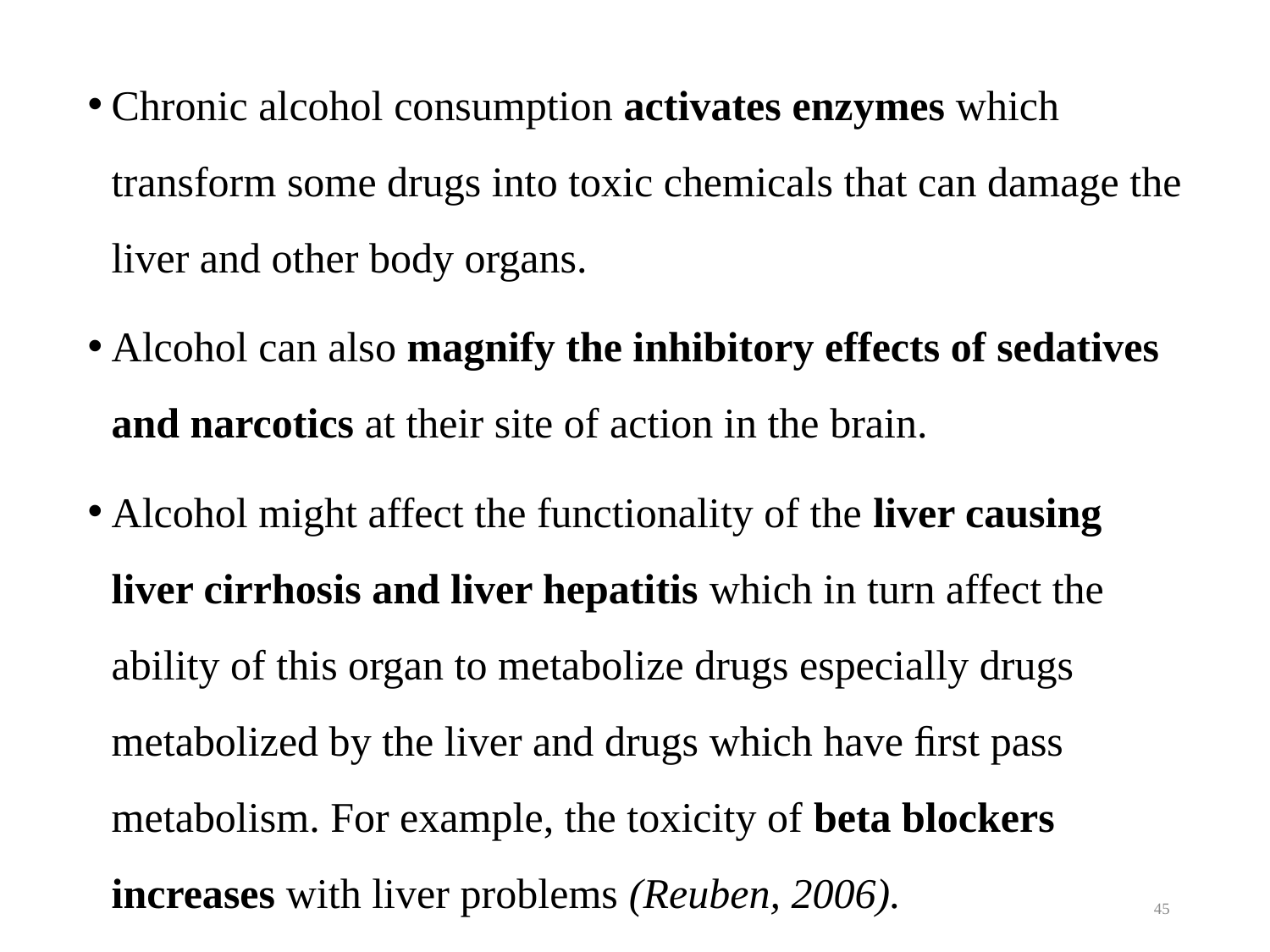

Chronic alcohol consumption activates enzymes which transform some drugs into toxic chemicals that can damage the liver and other body organs.
Alcohol can also magnify the inhibitory effects of sedatives and narcotics at their site of action in the brain.
Alcohol might affect the functionality of the liver causing liver cirrhosis and liver hepatitis which in turn affect the ability of this organ to metabolize drugs especially drugs metabolized by the liver and drugs which have ﬁrst pass metabolism. For example, the toxicity of beta blockers increases with liver problems (Reuben, 2006).

45